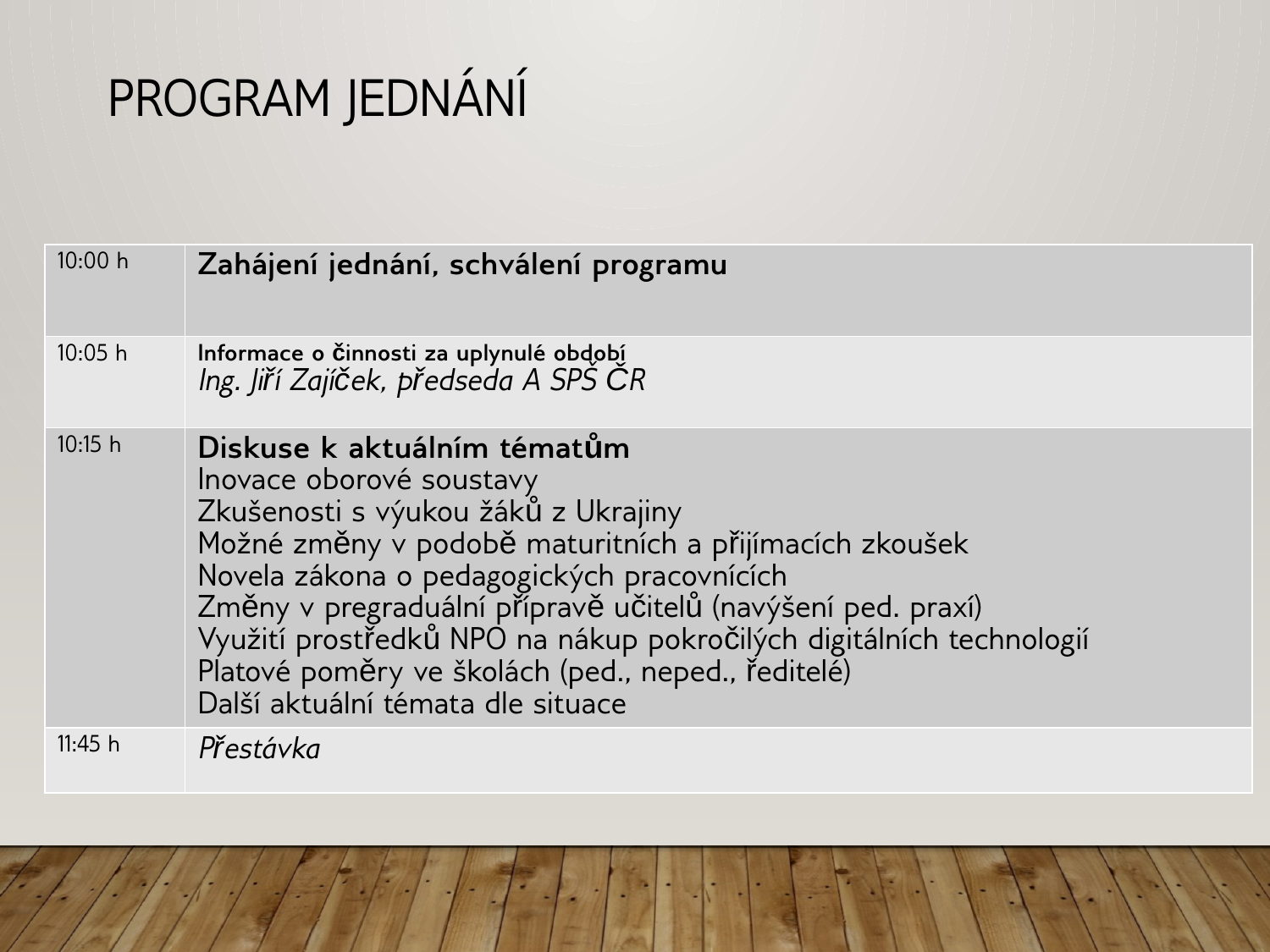

# Program jednání
| 10:00 h | Zahájení jednání, schválení programu |
| --- | --- |
| 10:05 h | Informace o činnosti za uplynulé období Ing. Jiří Zajíček, předseda A SPŠ ČR |
| 10:15 h | Diskuse k aktuálním tématům Inovace oborové soustavy Zkušenosti s výukou žáků z Ukrajiny Možné změny v podobě maturitních a přijímacích zkoušek Novela zákona o pedagogických pracovnících Změny v pregraduální přípravě učitelů (navýšení ped. praxí) Využití prostředků NPO na nákup pokročilých digitálních technologií Platové poměry ve školách (ped., neped., ředitelé) Další aktuální témata dle situace |
| 11:45 h | Přestávka |